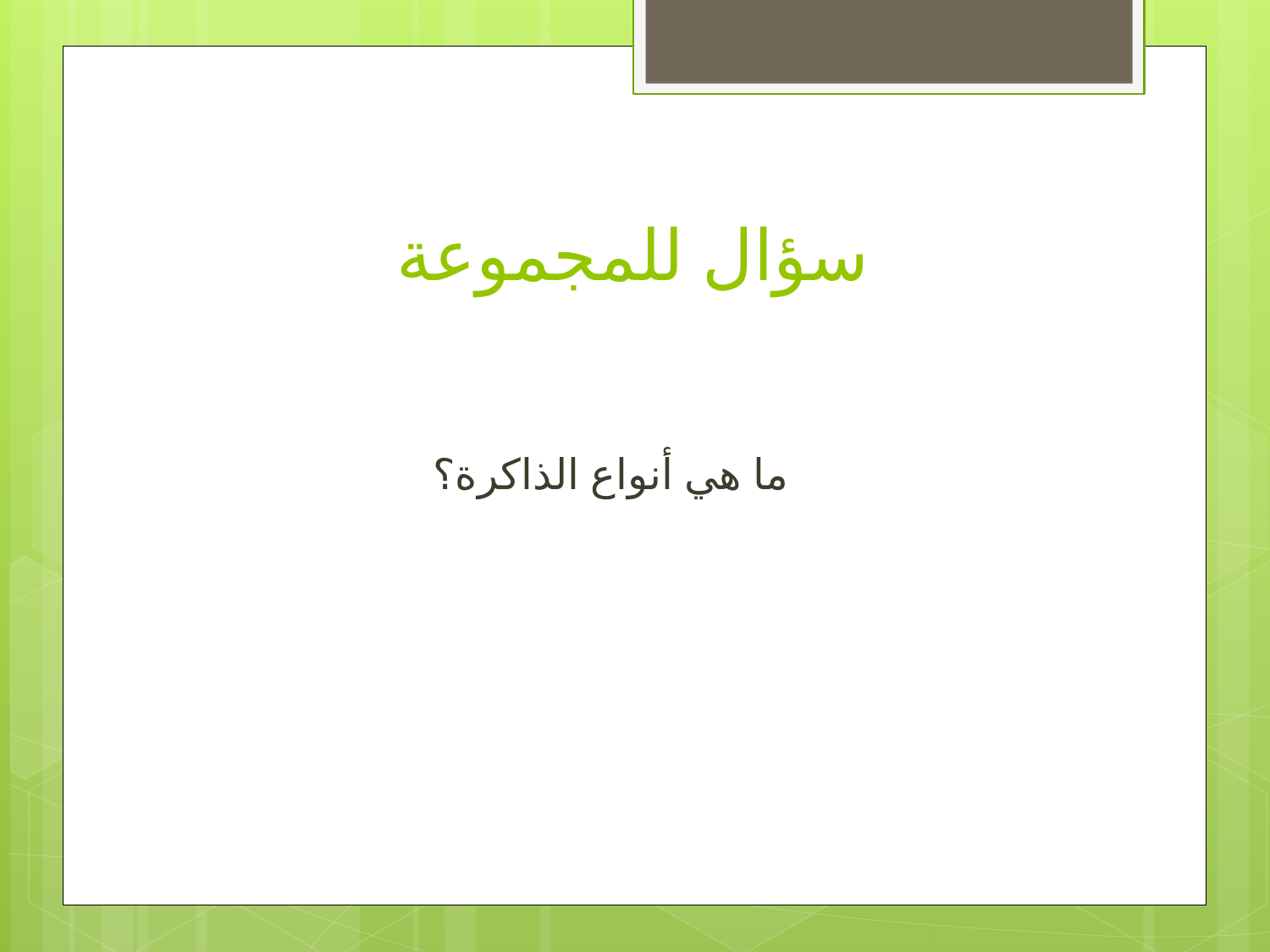

# سؤال للمجموعة

ما هي أنواع الذاكرة؟